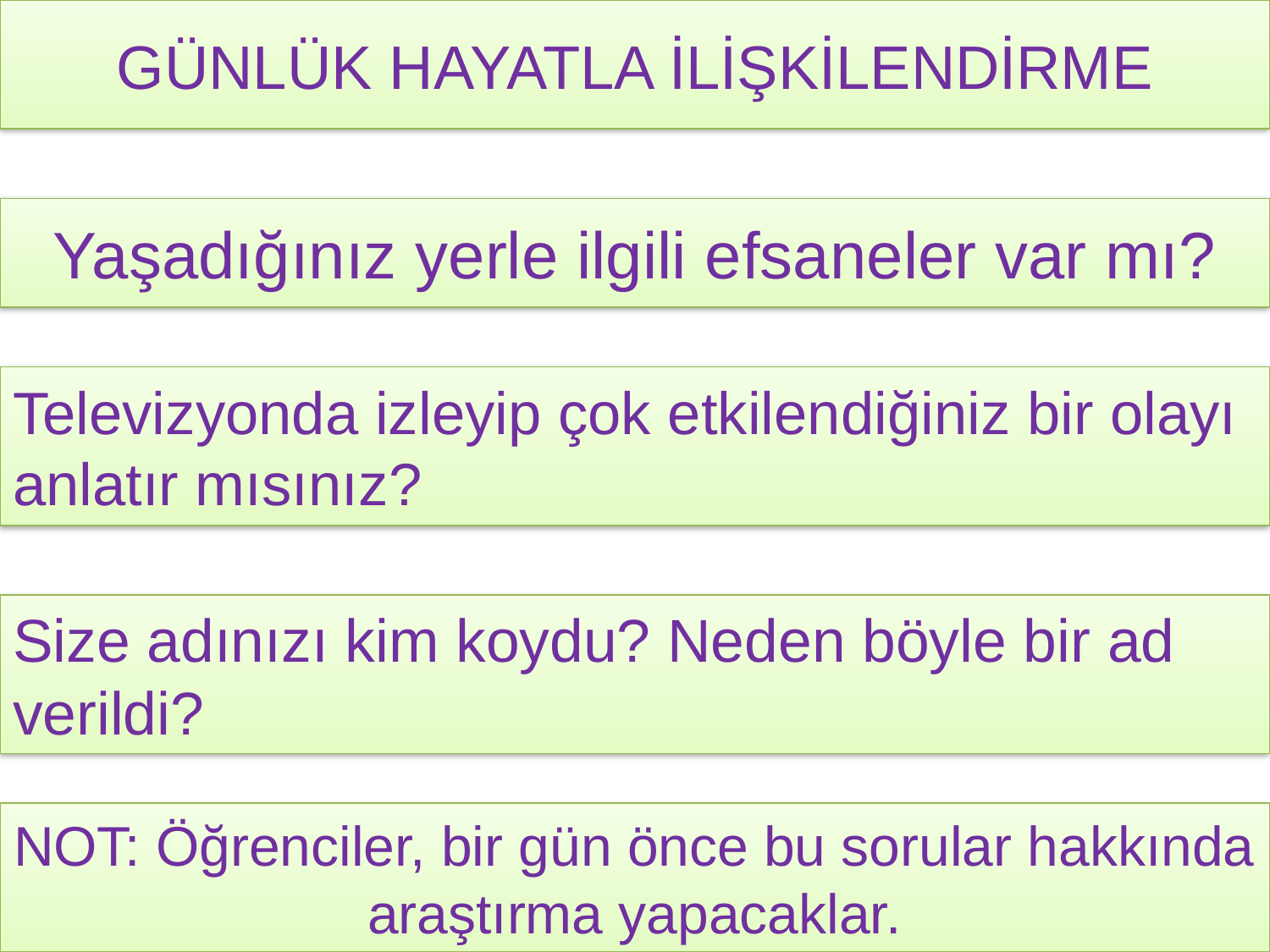

GÜNLÜK HAYATLA İLİŞKİLENDİRME
Yaşadığınız yerle ilgili efsaneler var mı?
Televizyonda izleyip çok etkilendiğiniz bir olayı anlatır mısınız?
Size adınızı kim koydu? Neden böyle bir ad verildi?
NOT: Öğrenciler, bir gün önce bu sorular hakkında araştırma yapacaklar.